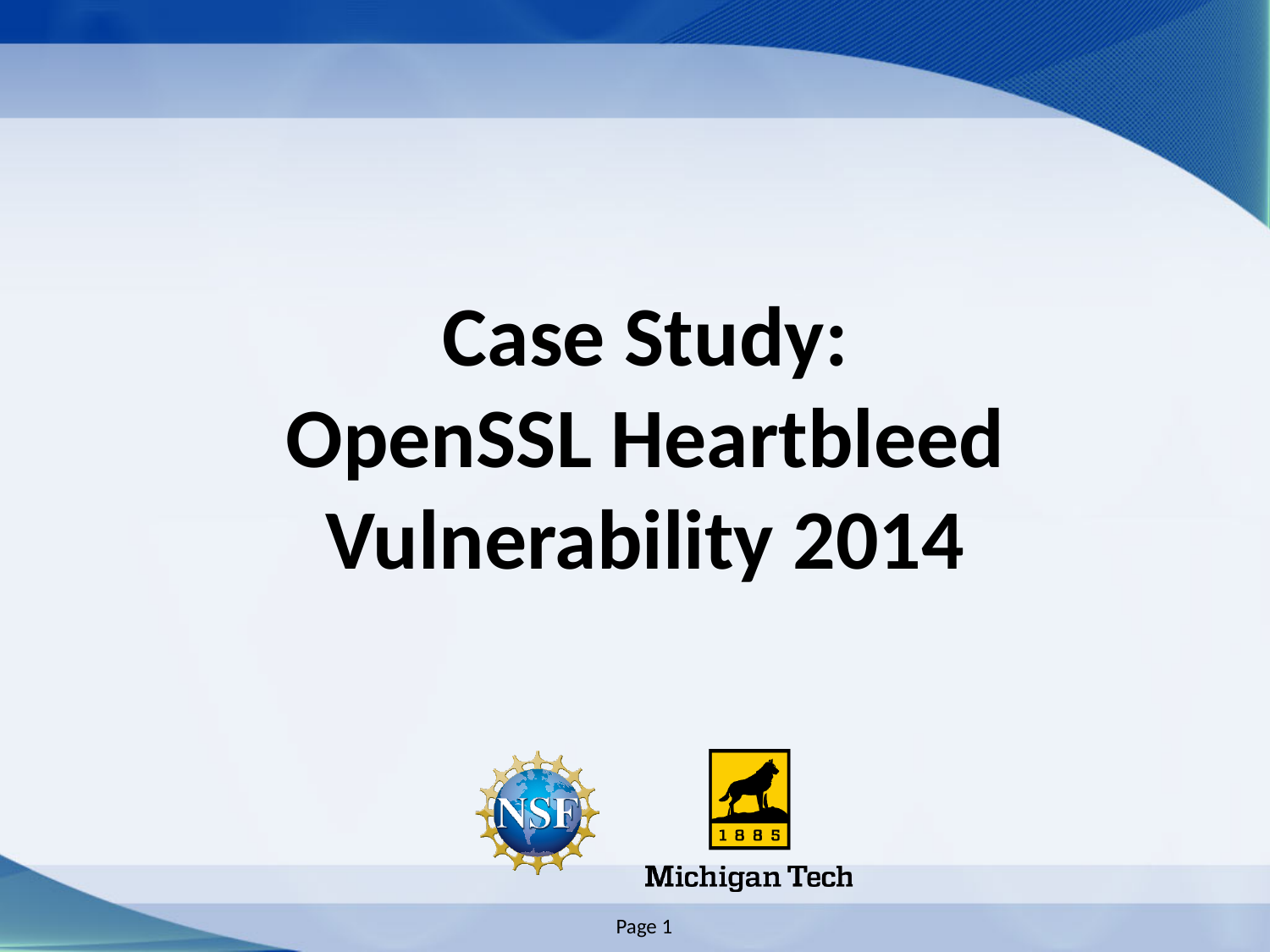

# Case Study: OpenSSL Heartbleed Vulnerability 2014